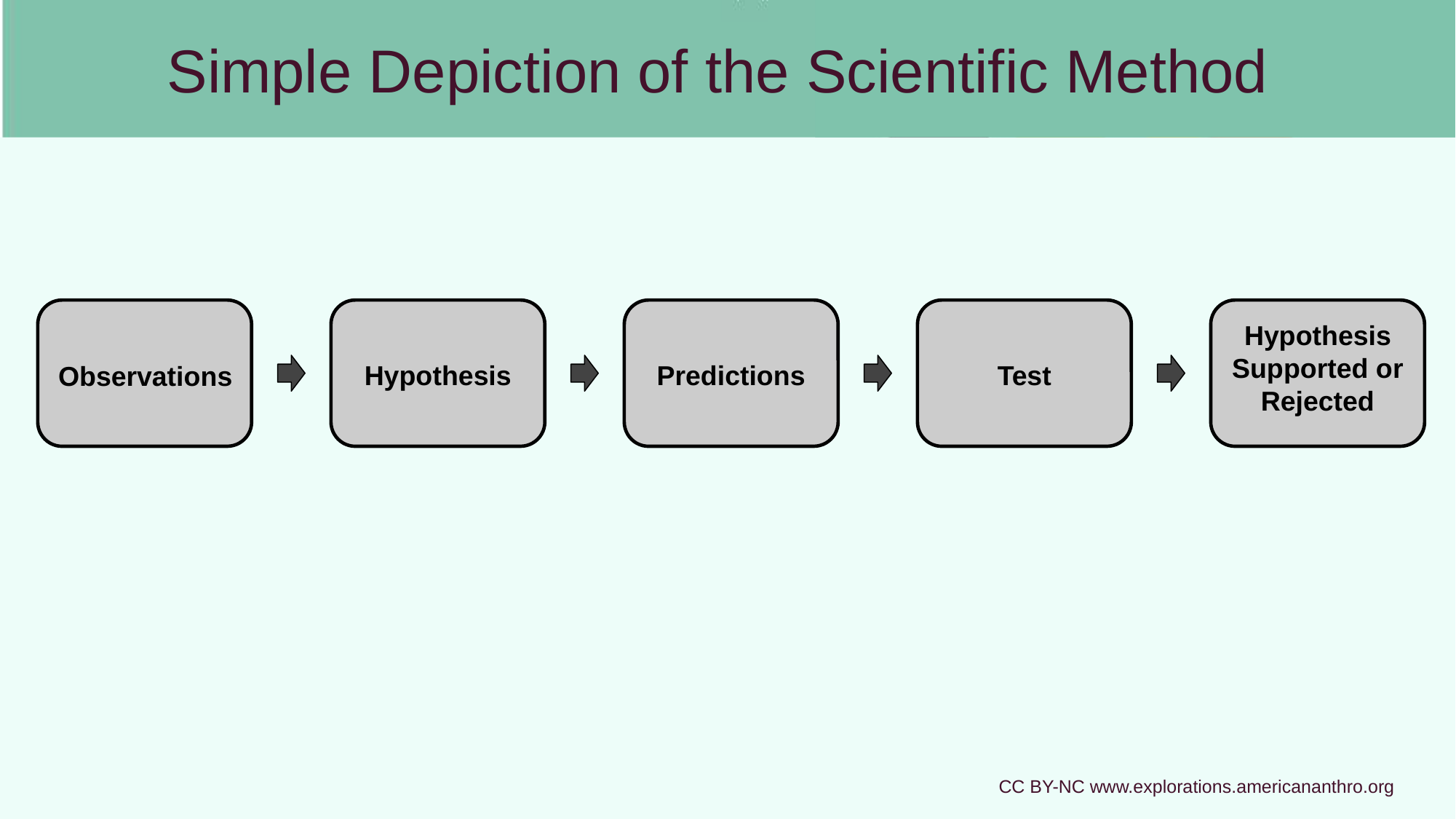

# Simple Depiction of the Scientific Method

Hypothesis Supported or Rejected
Hypothesis
Predictions
Test
Observations